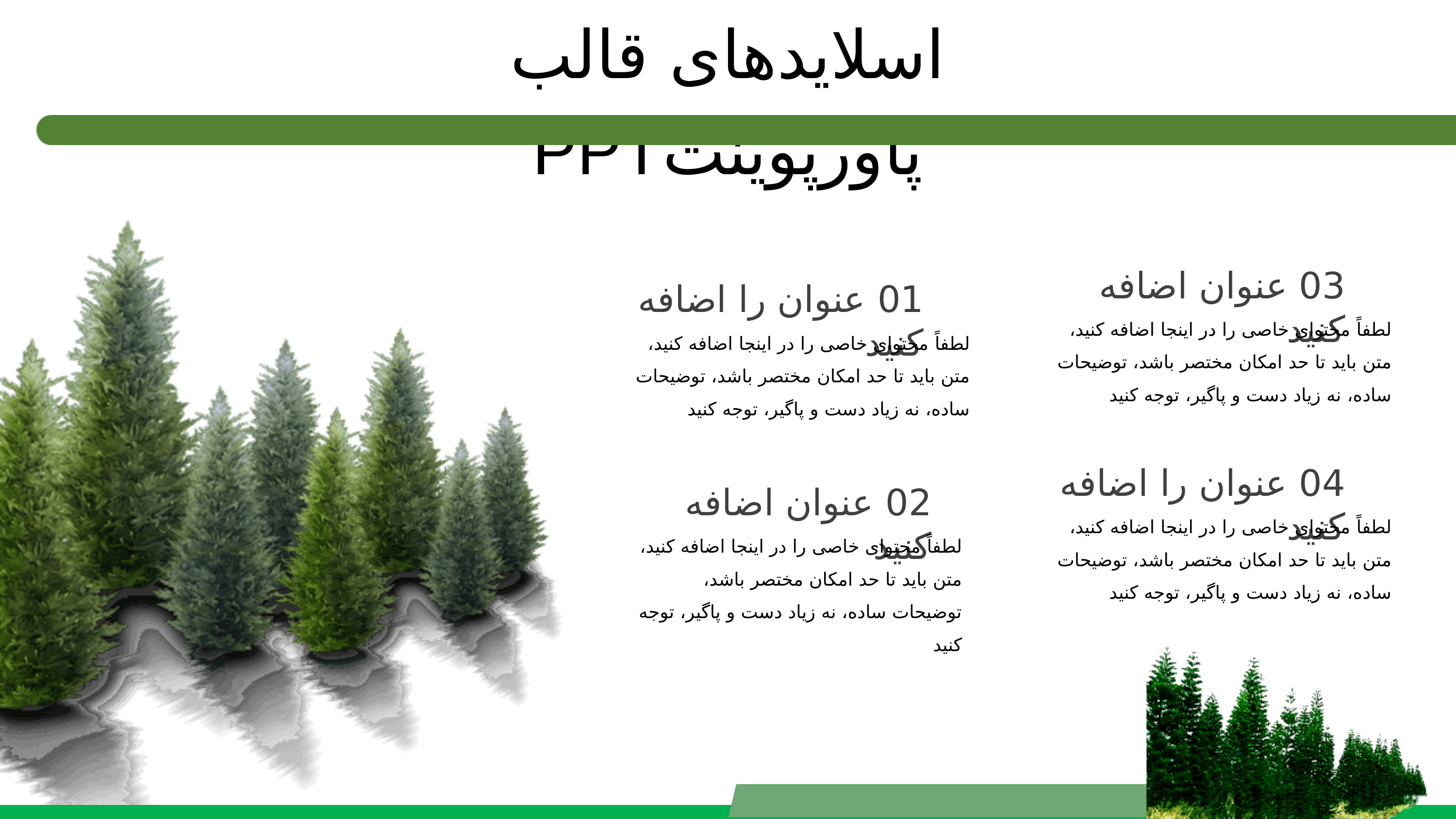

اسلایدهای قالب پاورپوینتPPT

03 عنوان اضافه کنید
01 عنوان را اضافه کنید
لطفاً محتوای خاصی را در اینجا اضافه کنید، متن باید تا حد امکان مختصر باشد، توضیحات ساده، نه زیاد دست و پاگیر، توجه کنید
لطفاً محتوای خاصی را در اینجا اضافه کنید، متن باید تا حد امکان مختصر باشد، توضیحات ساده، نه زیاد دست و پاگیر، توجه کنید
04 عنوان را اضافه کنید
02 عنوان اضافه کنید
لطفاً محتوای خاصی را در اینجا اضافه کنید، متن باید تا حد امکان مختصر باشد، توضیحات ساده، نه زیاد دست و پاگیر، توجه کنید
لطفاً محتوای خاصی را در اینجا اضافه کنید، متن باید تا حد امکان مختصر باشد، توضیحات ساده، نه زیاد دست و پاگیر، توجه کنید